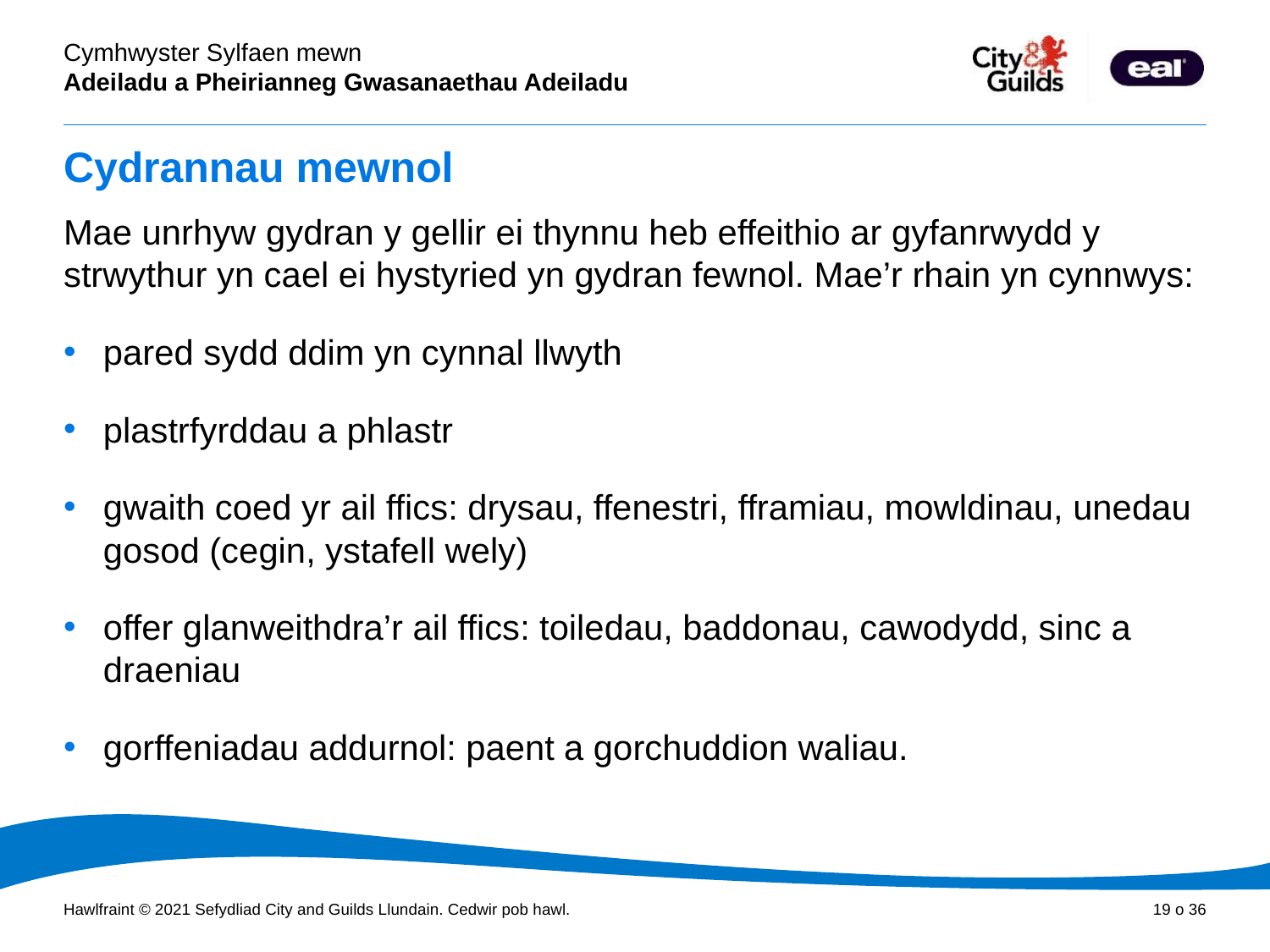

# Cydrannau mewnol
Mae unrhyw gydran y gellir ei thynnu heb effeithio ar gyfanrwydd y strwythur yn cael ei hystyried yn gydran fewnol. Mae’r rhain yn cynnwys:
pared sydd ddim yn cynnal llwyth
plastrfyrddau a phlastr
gwaith coed yr ail ffics: drysau, ffenestri, fframiau, mowldinau, unedau gosod (cegin, ystafell wely)
offer glanweithdra’r ail ffics: toiledau, baddonau, cawodydd, sinc a draeniau
gorffeniadau addurnol: paent a gorchuddion waliau.